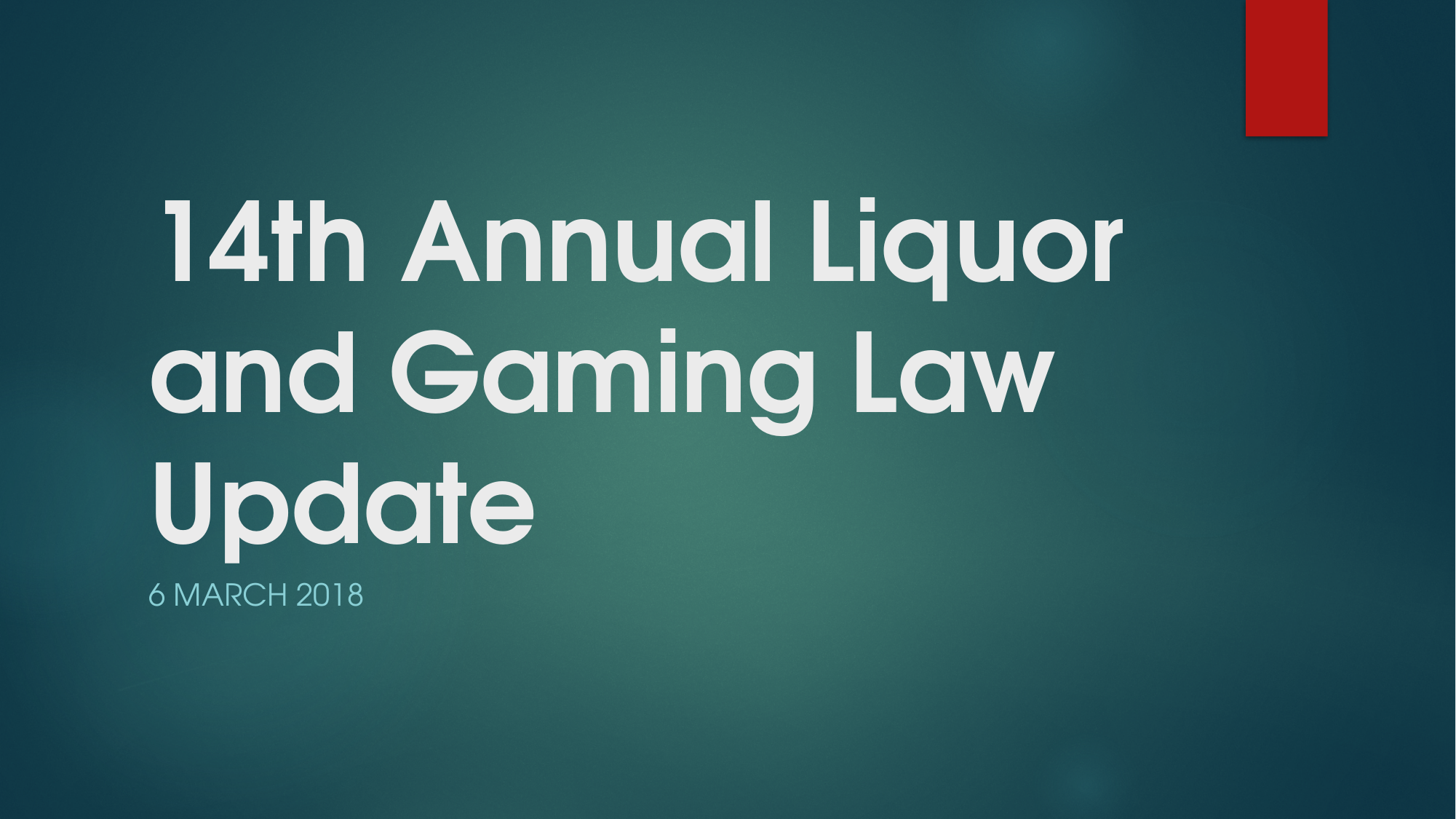

# 14th Annual Liquor and Gaming Law Update
6 March 2018